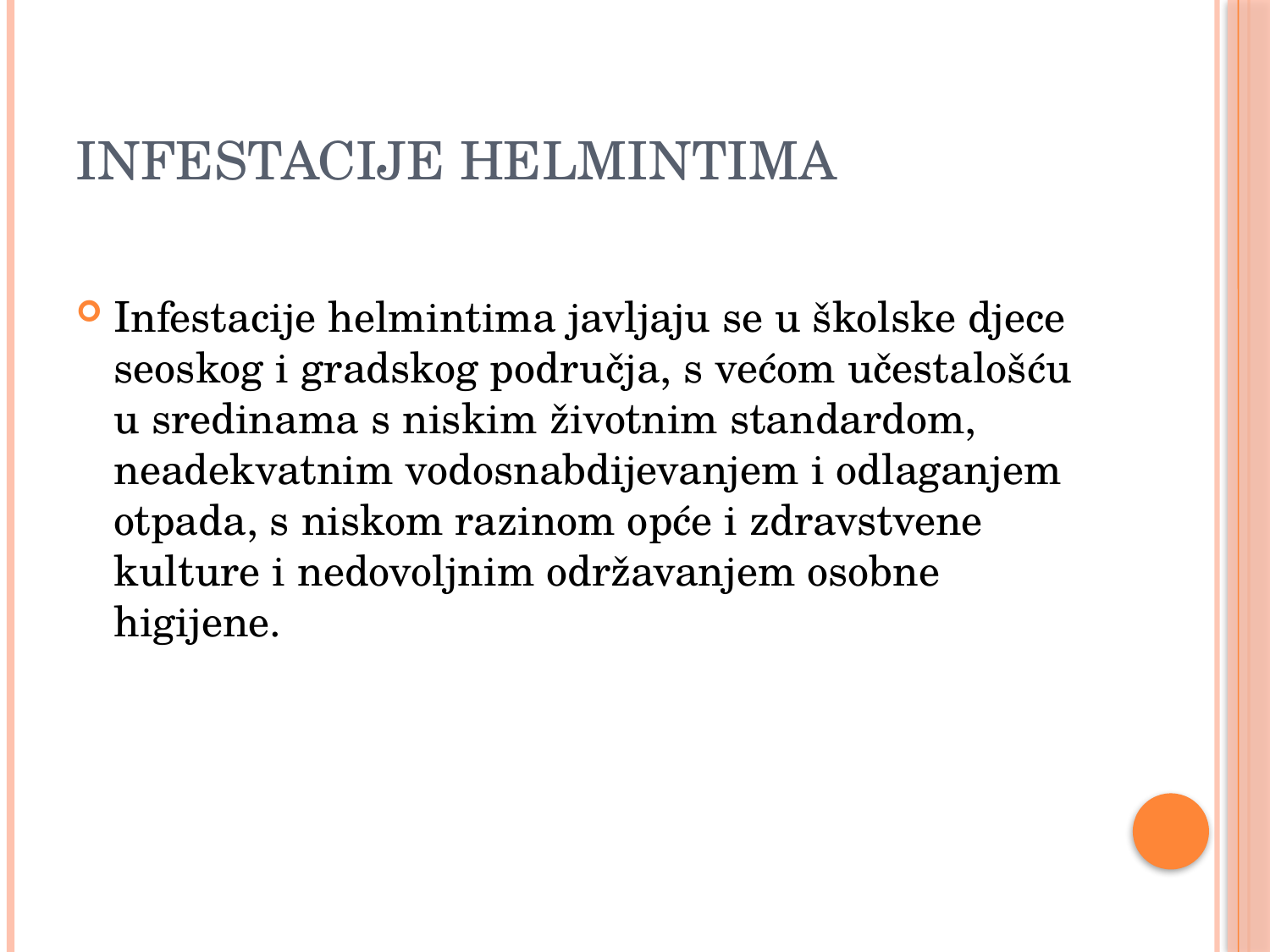

# Infestacije helmintima

Infestacije helmintima javljaju se u školske djece seoskog i gradskog područja, s većom učestalošću u sredinama s niskim životnim standardom, neadekvatnim vodosnabdijevanjem i odlaganjem otpada, s niskom razinom opće i zdravstvene kulture i nedovoljnim održavanjem osobne higijene.